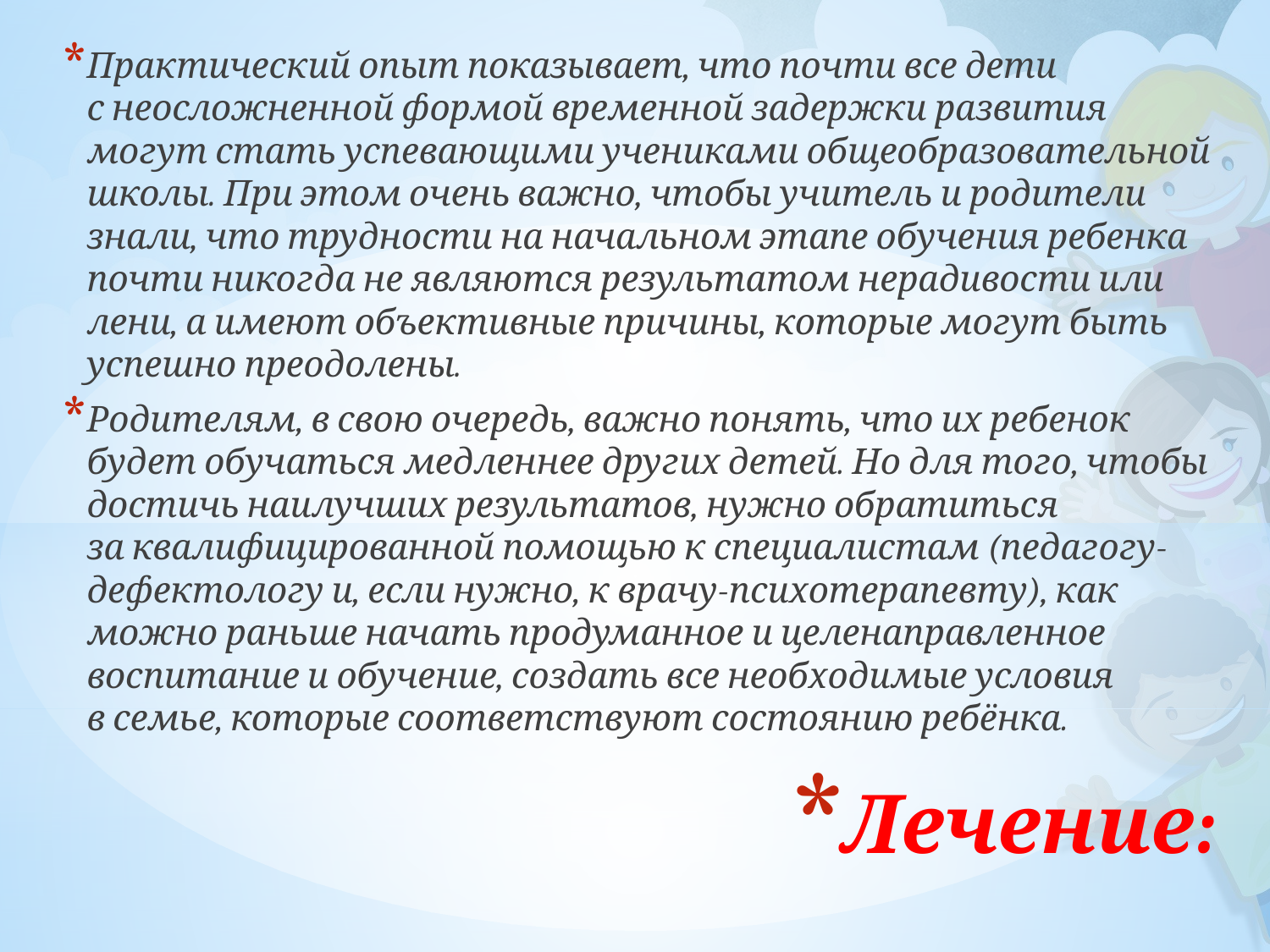

Практический опыт показывает, что почти все дети с неосложненной формой временной задержки развития могут стать успевающими учениками общеобразовательной школы. При этом очень важно, чтобы учитель и родители знали, что трудности на начальном этапе обучения ребенка почти никогда не являются результатом нерадивости или лени, а имеют объективные причины, которые могут быть успешно преодолены.
Родителям, в свою очередь, важно понять, что их ребенок будет обучаться медленнее других детей. Но для того, чтобы достичь наилучших результатов, нужно обратиться за квалифицированной помощью к специалистам (педагогу-дефектологу и, если нужно, к врачу-психотерапевту), как можно раньше начать продуманное и целенаправленное воспитание и обучение, создать все необходимые условия в семье, которые соответствуют состоянию ребёнка.

# Лечение: